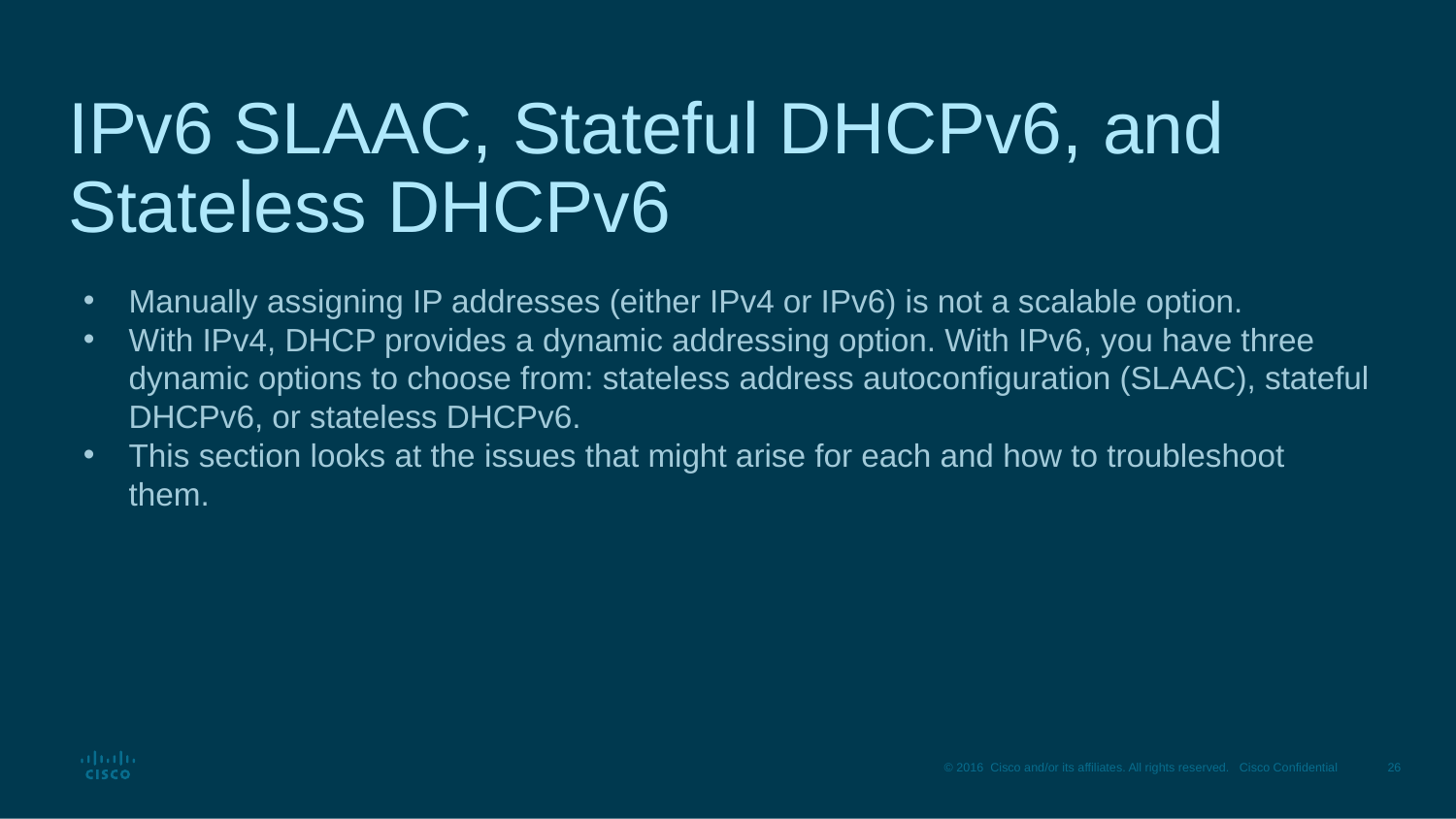

# IPv6 SLAAC, Stateful DHCPv6, and Stateless DHCPv6
Manually assigning IP addresses (either IPv4 or IPv6) is not a scalable option.
With IPv4, DHCP provides a dynamic addressing option. With IPv6, you have three dynamic options to choose from: stateless address autoconfiguration (SLAAC), stateful DHCPv6, or stateless DHCPv6.
This section looks at the issues that might arise for each and how to troubleshoot them.